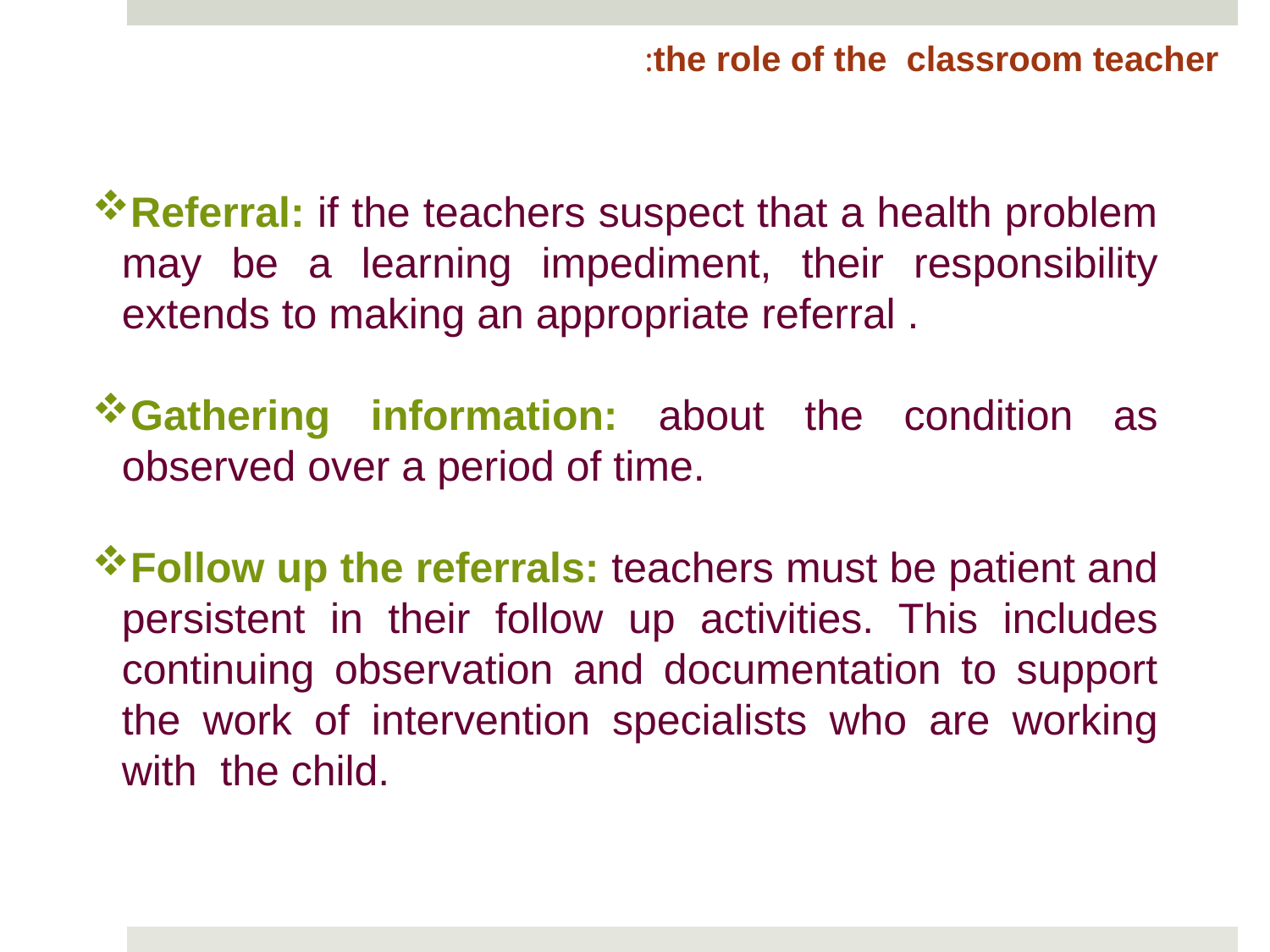

the role of the  classroom teacher:
Referral: if the teachers suspect that a health problem may be a learning impediment, their responsibility extends to making an appropriate referral .

Gathering information: about the condition as observed over a period of time.

Follow up the referrals: teachers must be patient and persistent in their follow up activities. This includes continuing observation and documentation to support the work of intervention specialists who are working with  the child.